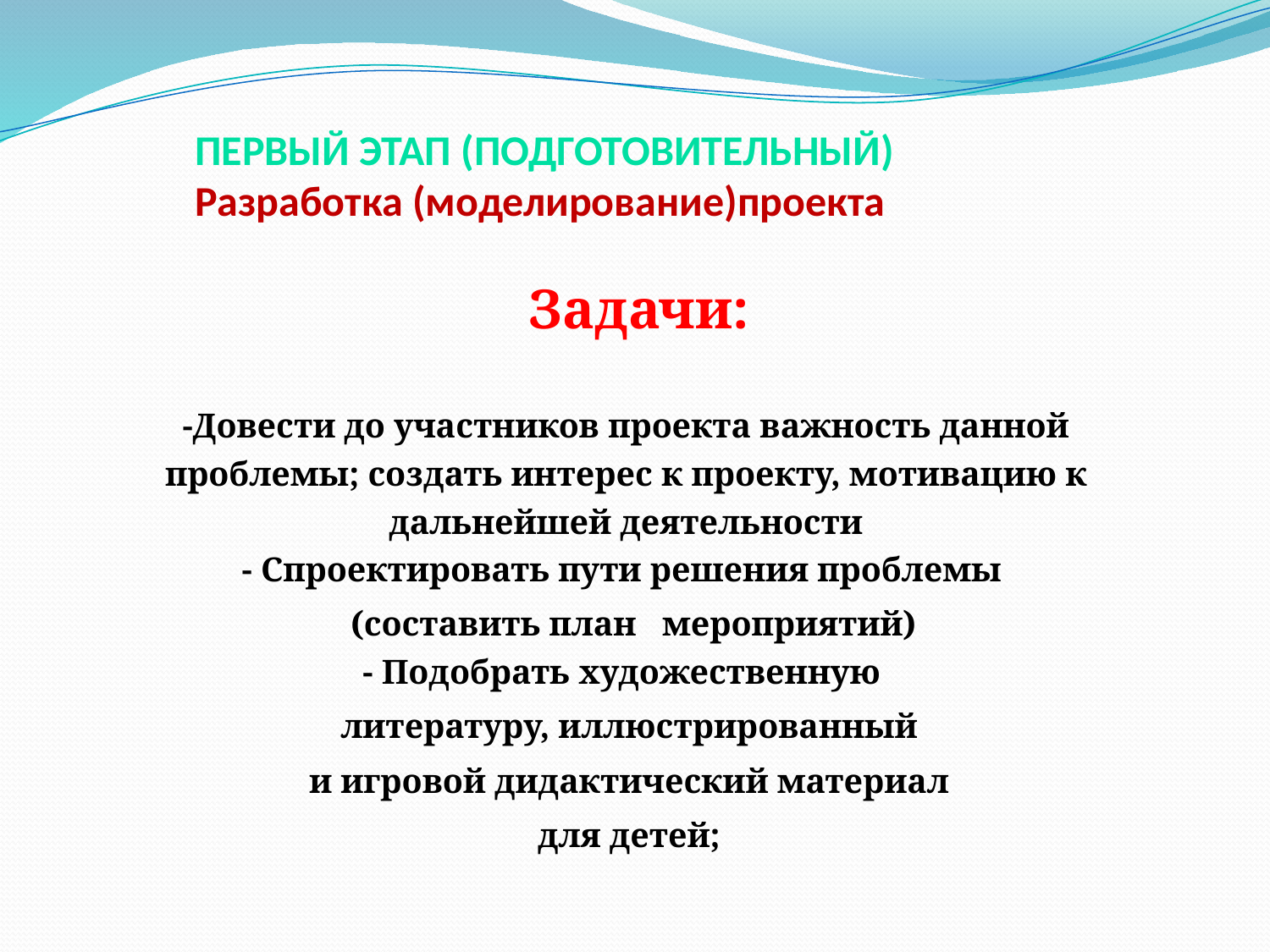

# ПЕРВЫЙ ЭТАП (ПОДГОТОВИТЕЛЬНЫЙ) Разработка (моделирование)проекта
       Задачи:
-Довести до участников проекта важность данной проблемы; создать интерес к проекту, мотивацию к дальнейшей деятельности
- Спроектировать пути решения проблемы
      (составить план   мероприятий)
- Подобрать художественную
      литературу, иллюстрированный
      и игровой дидактический материал
      для детей;